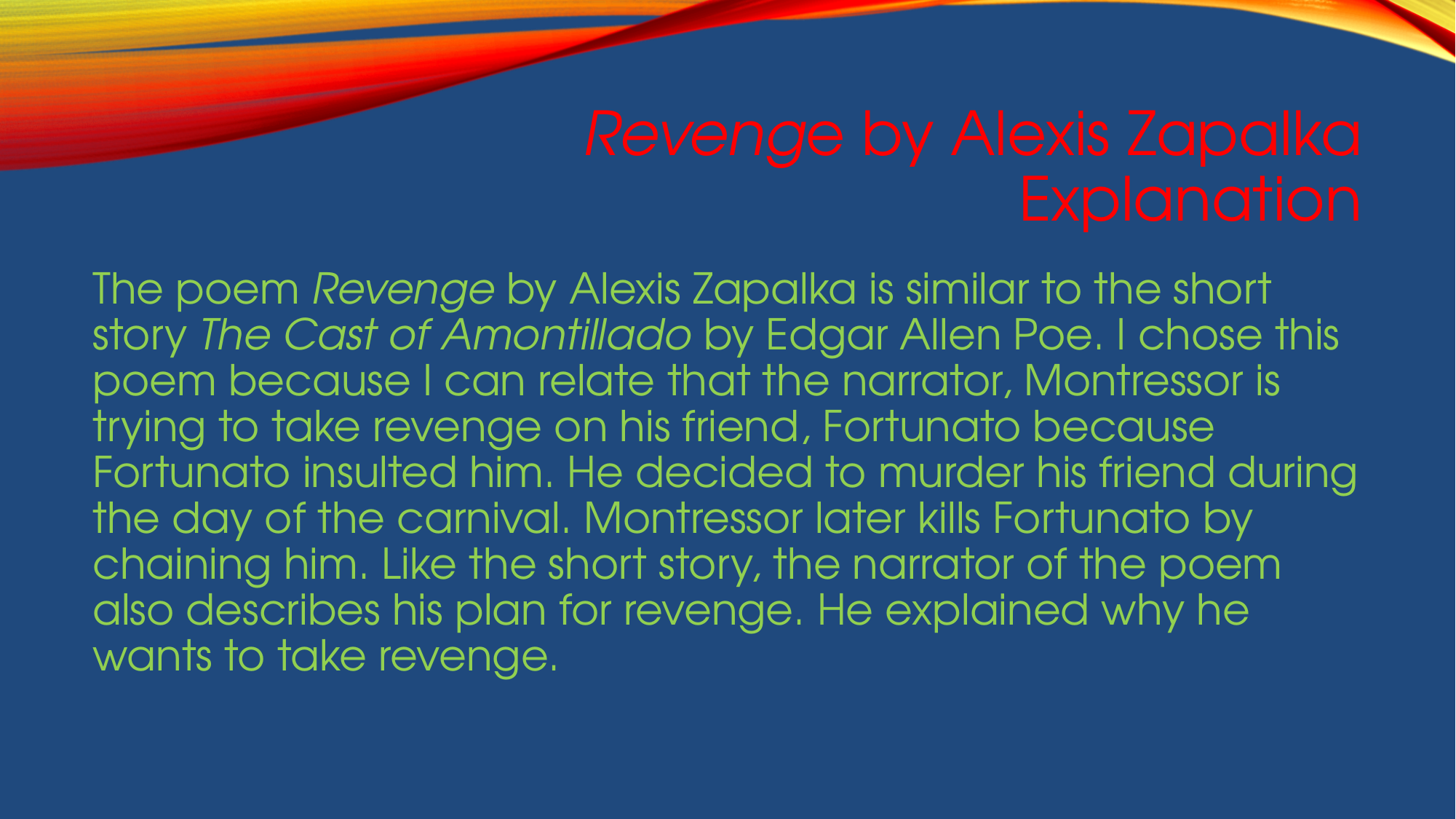

# Revenge by Alexis Zapalka Explanation
The poem Revenge by Alexis Zapalka is similar to the short story The Cast of Amontillado by Edgar Allen Poe. I chose this poem because I can relate that the narrator, Montressor is trying to take revenge on his friend, Fortunato because Fortunato insulted him. He decided to murder his friend during the day of the carnival. Montressor later kills Fortunato by chaining him. Like the short story, the narrator of the poem also describes his plan for revenge. He explained why he wants to take revenge.